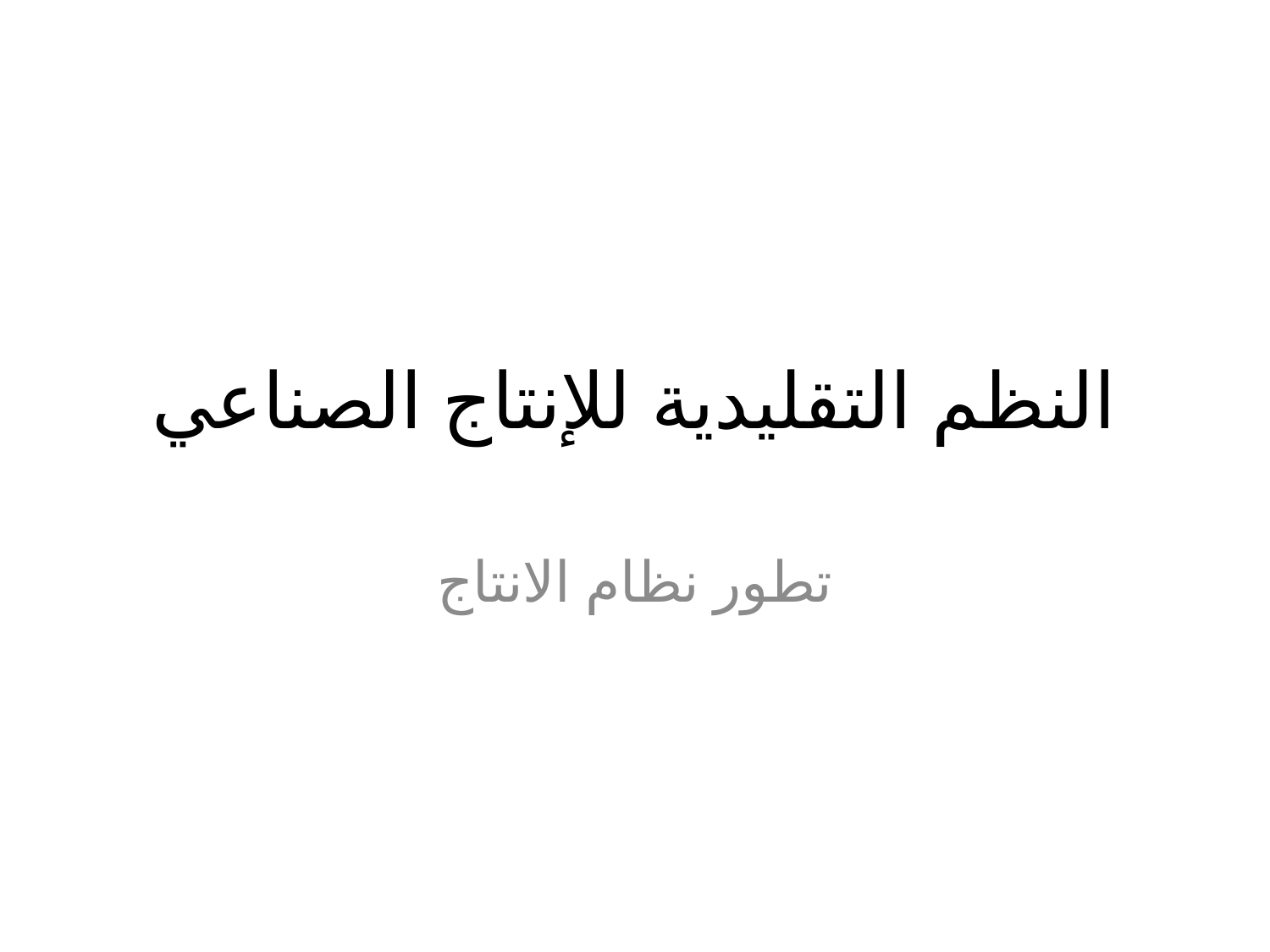

# النظم التقليدية للإنتاج الصناعي
تطور نظام الانتاج